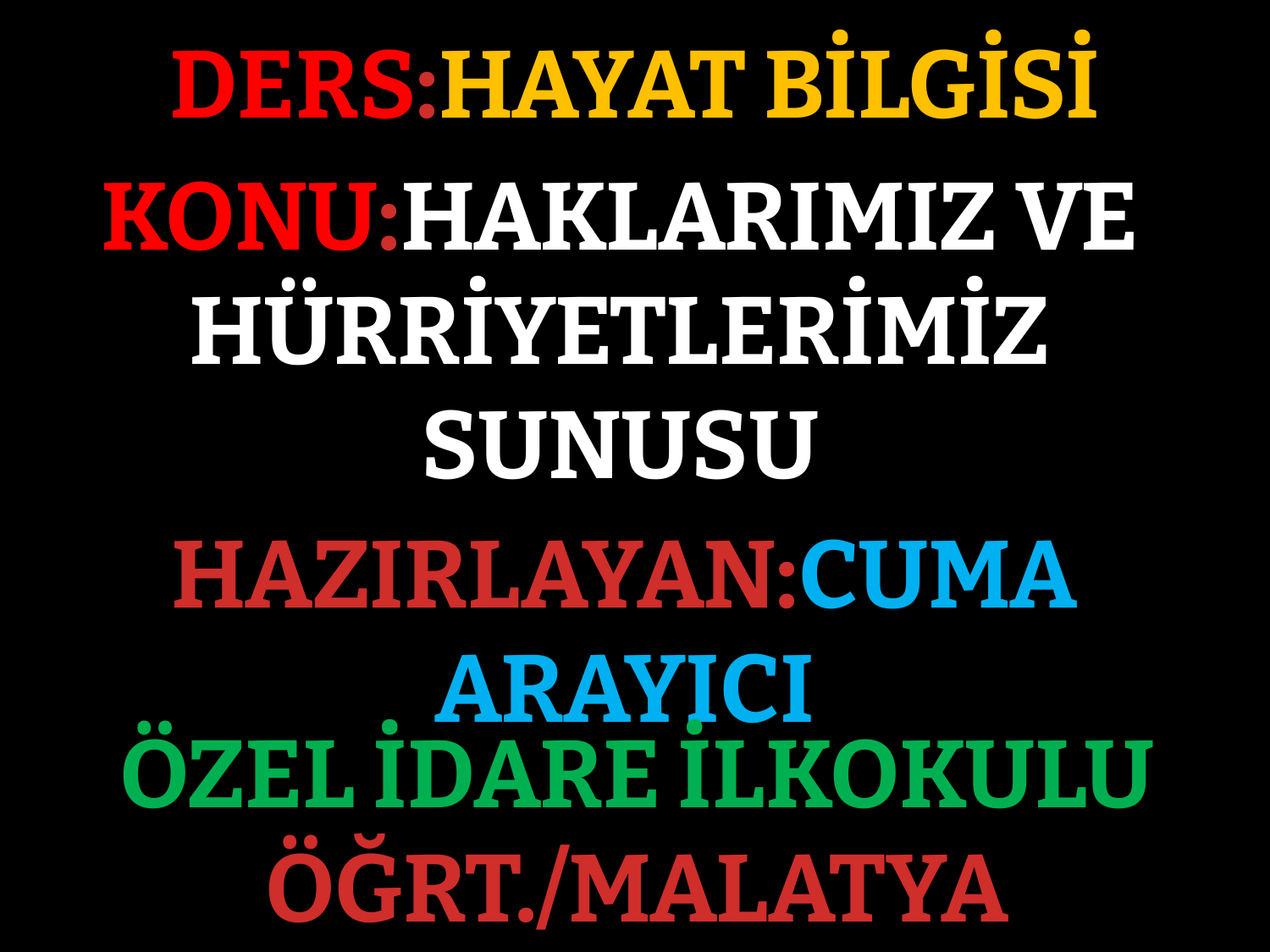

DERS:HAYAT BİLGİSİ
KONU:HAKLARIMIZ VE HÜRRİYETLERİMİZ SUNUSU
HAZIRLAYAN:CUMA ARAYICI
ÖZEL İDARE İLKOKULU ÖĞRT./MALATYA